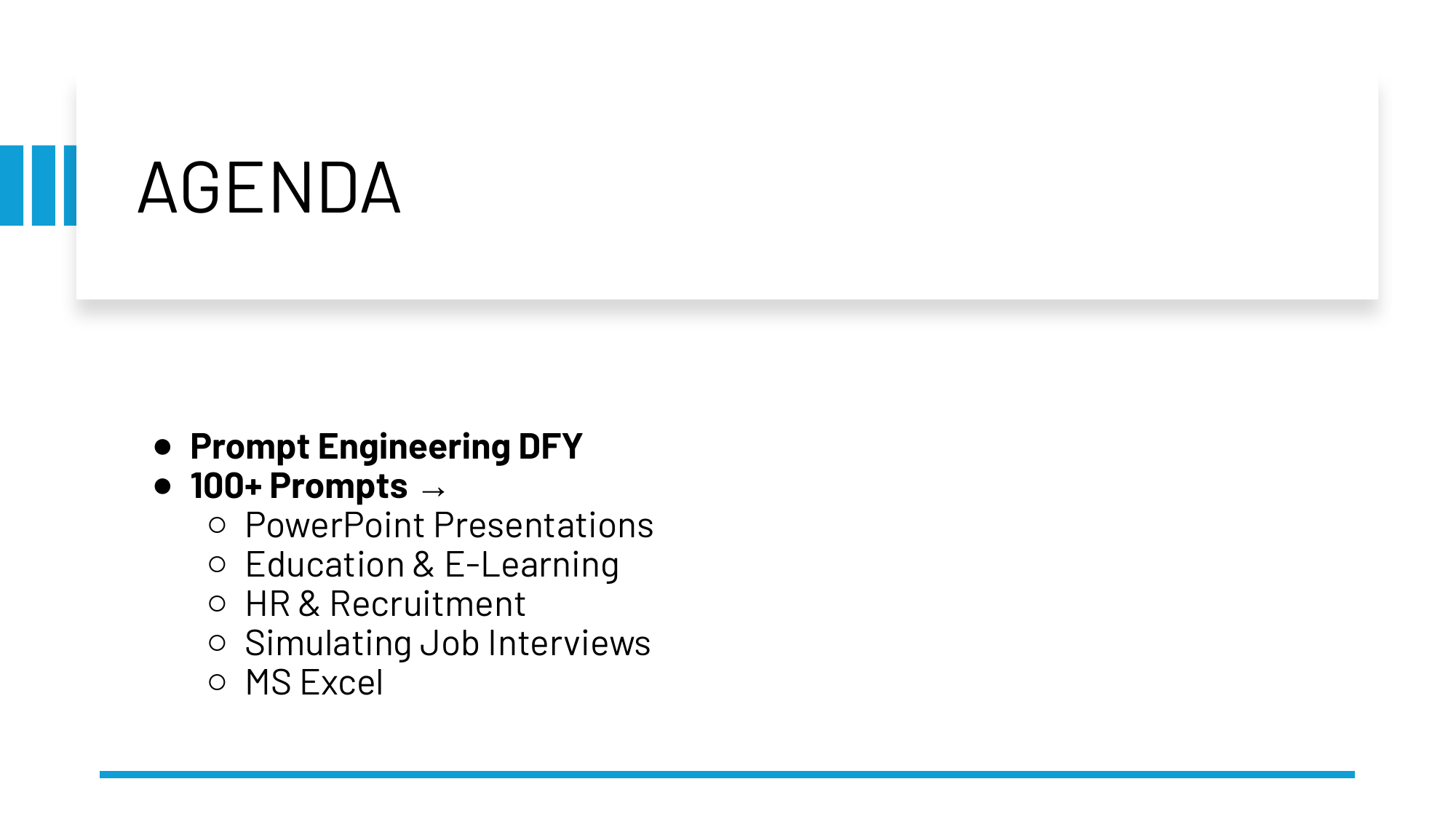

# AGENDA

Prompt Engineering DFY
100+ Prompts →
PowerPoint Presentations
Education & E-Learning
HR & Recruitment
Simulating Job Interviews
MS Excel